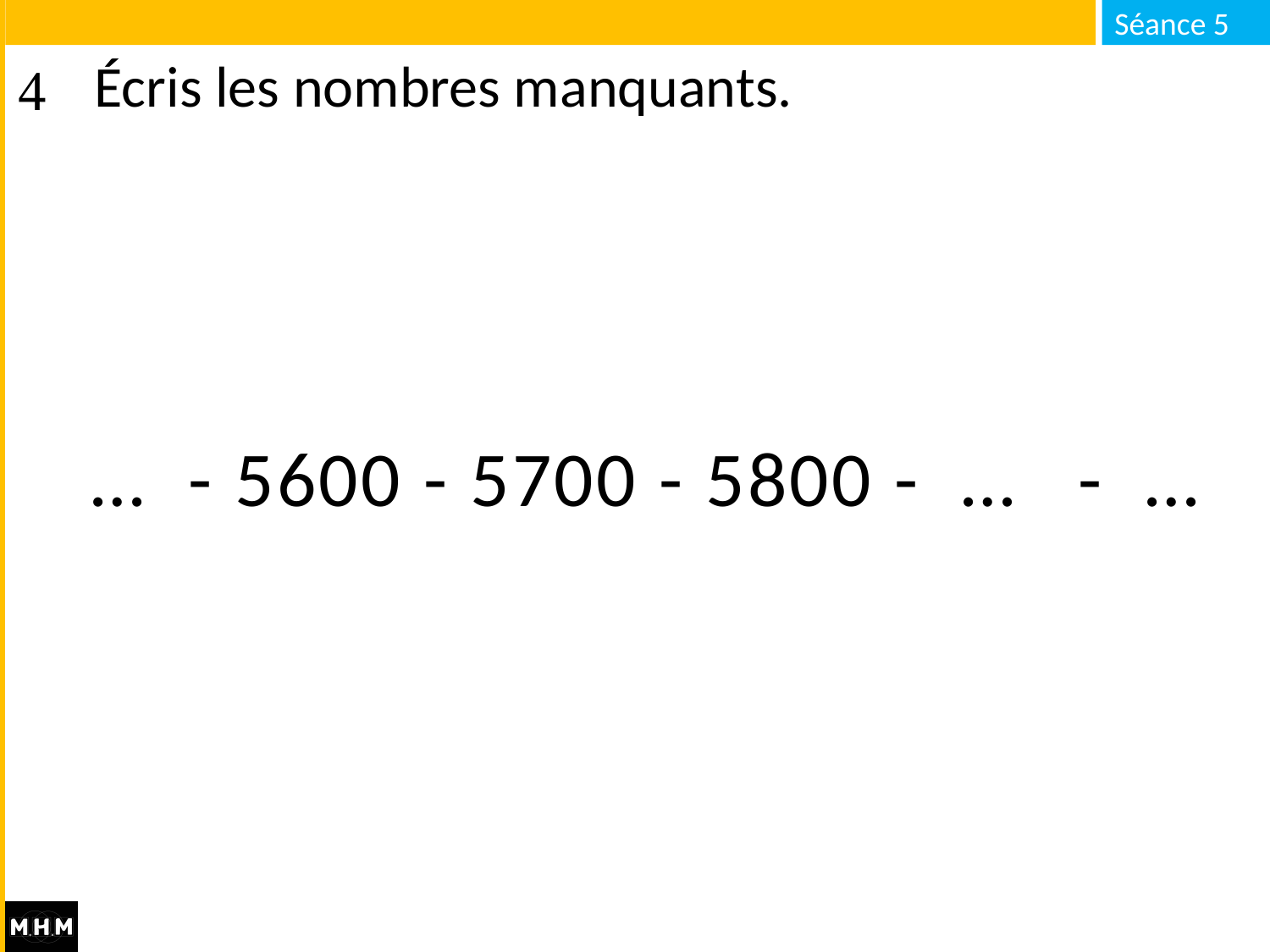

# Écris les nombres manquants.
…  - 5600 - 5700 - 5800 -  …   -  …